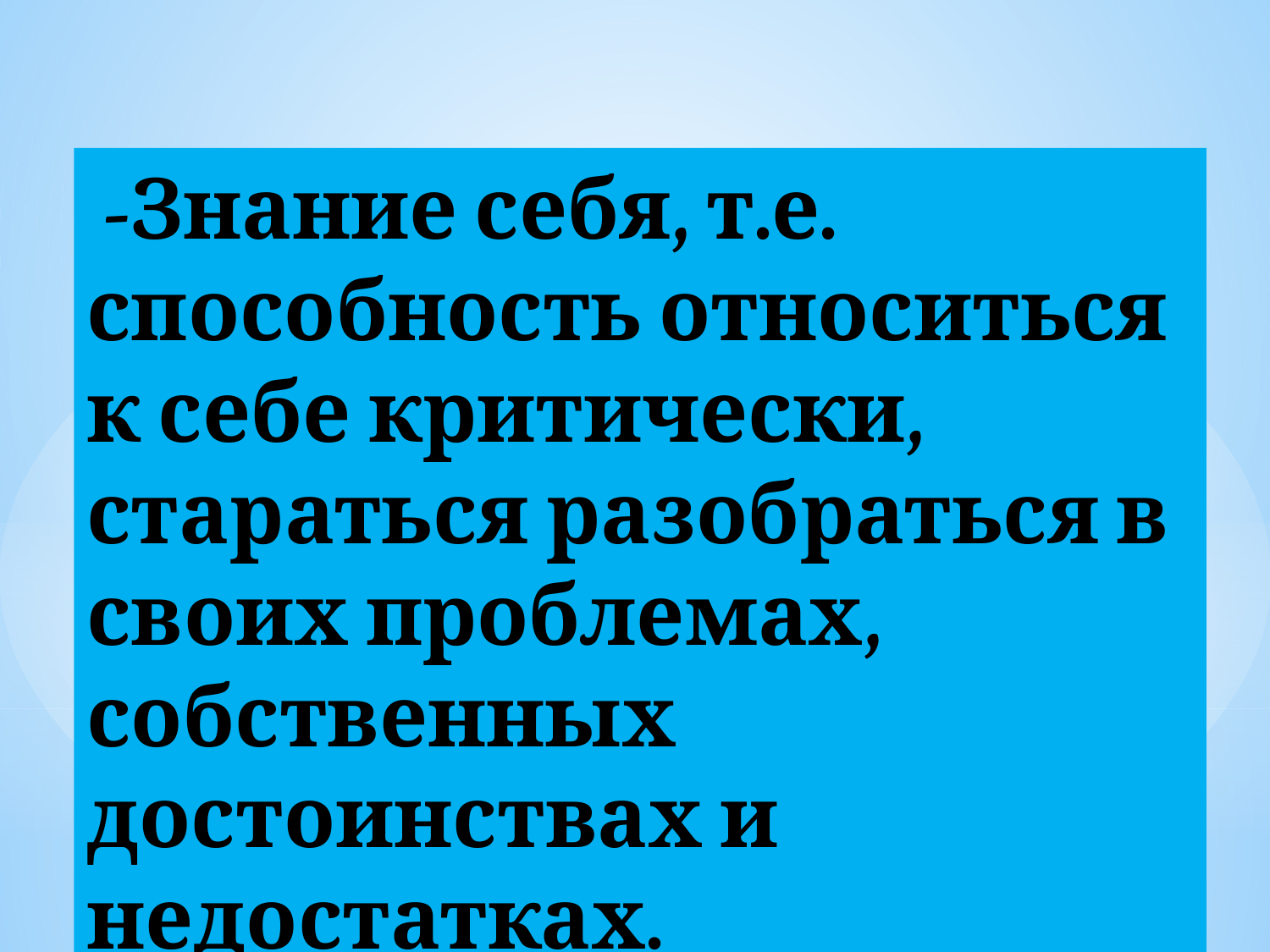

-Знание себя, т.е. способность относиться к себе критически, стараться разобраться в своих проблемах, собственных достоинствах и недостатках.
15